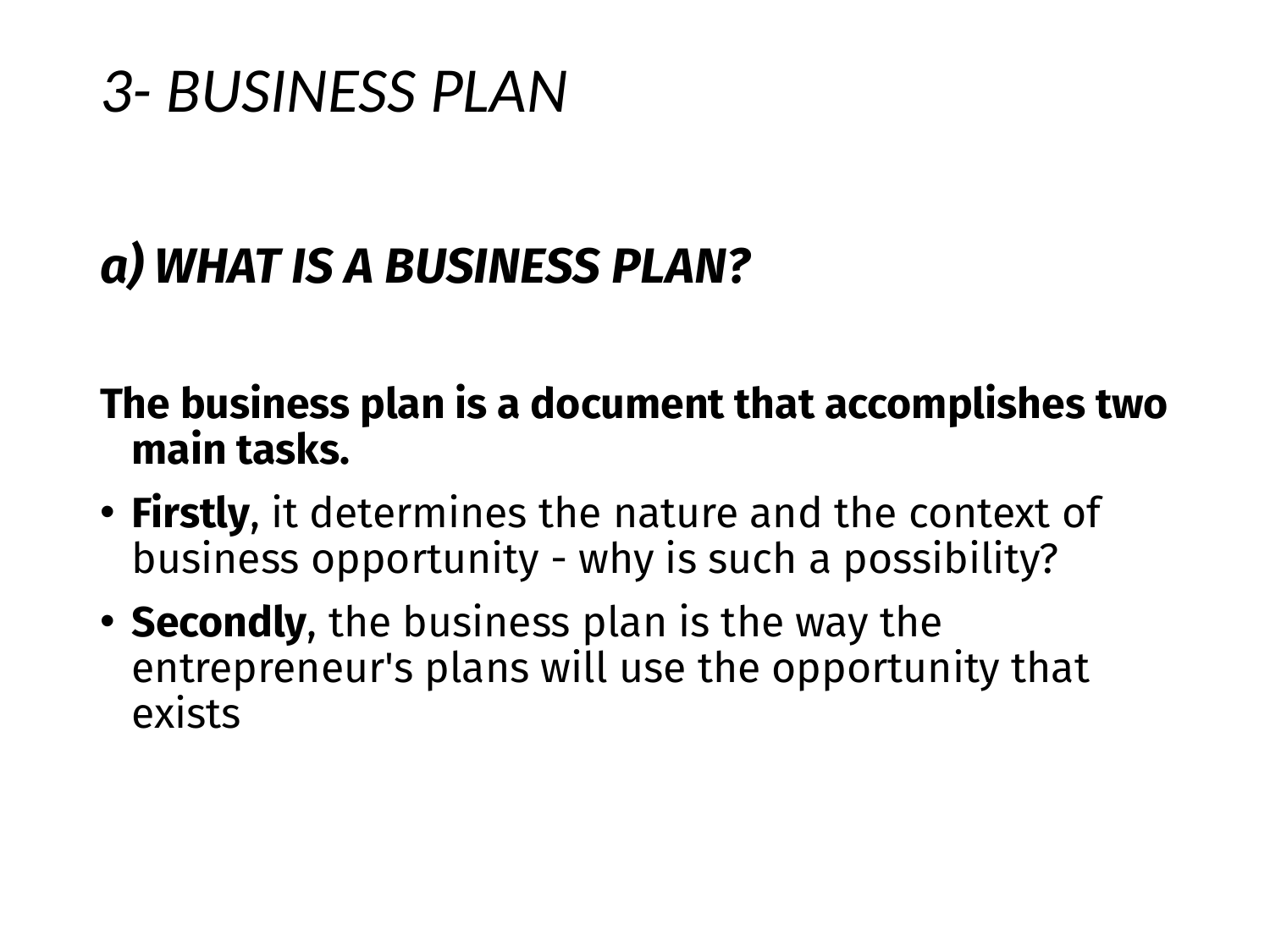

# 3- BUSINESS PLAN
a) WHAT IS A BUSINESS PLAN?

The business plan is a document that accomplishes two main tasks.
Firstly, it determines the nature and the context of business opportunity - why is such a possibility?
Secondly, the business plan is the way the entrepreneur's plans will use the opportunity that exists